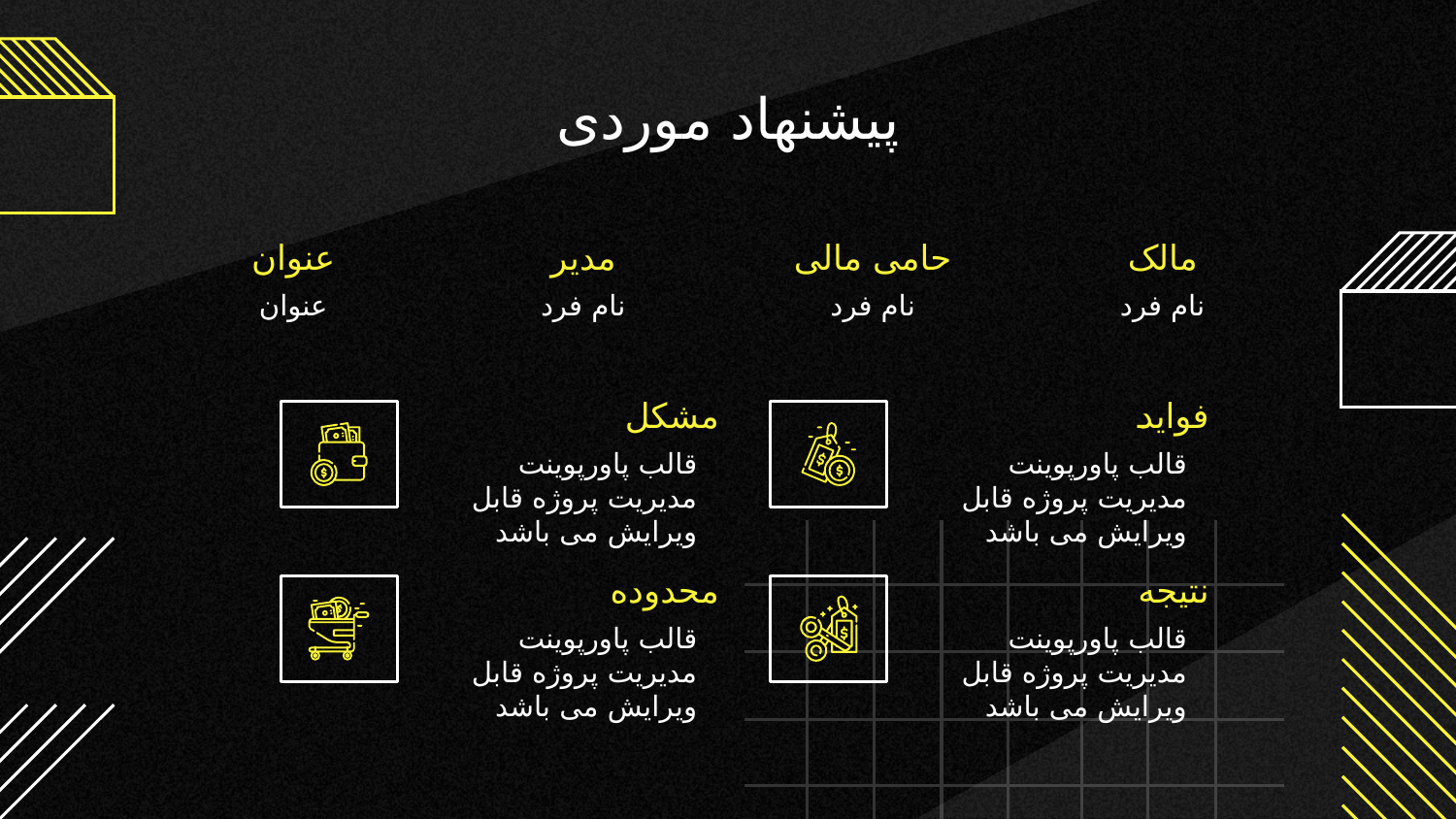

# پیشنهاد موردی
عنوان
مدیر
حامی مالی
مالک
عنوان
نام فرد
نام فرد
نام فرد
مشکل
فواید

قالب پاورپوینت مدیریت پروژه قابل ویرایش می باشد
قالب پاورپوینت مدیریت پروژه قابل ویرایش می باشد
محدوده
نتیجه

قالب پاورپوینت مدیریت پروژه قابل ویرایش می باشد
قالب پاورپوینت مدیریت پروژه قابل ویرایش می باشد